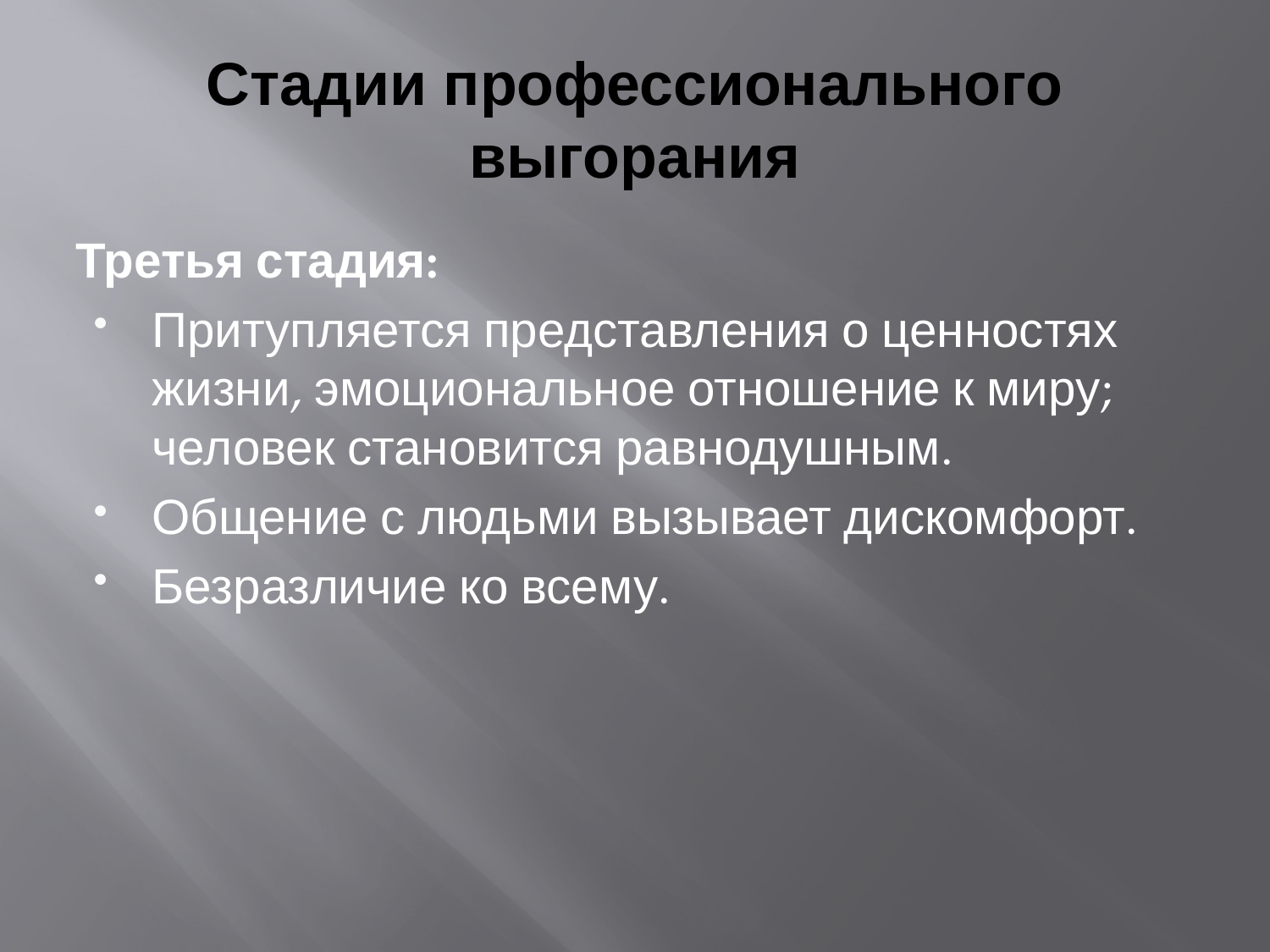

# Стадии профессионального выгорания
Третья стадия:
Притупляется представления о ценностях жизни, эмоциональное отношение к миру; человек становится равнодушным.
Общение с людьми вызывает дискомфорт.
Безразличие ко всему.